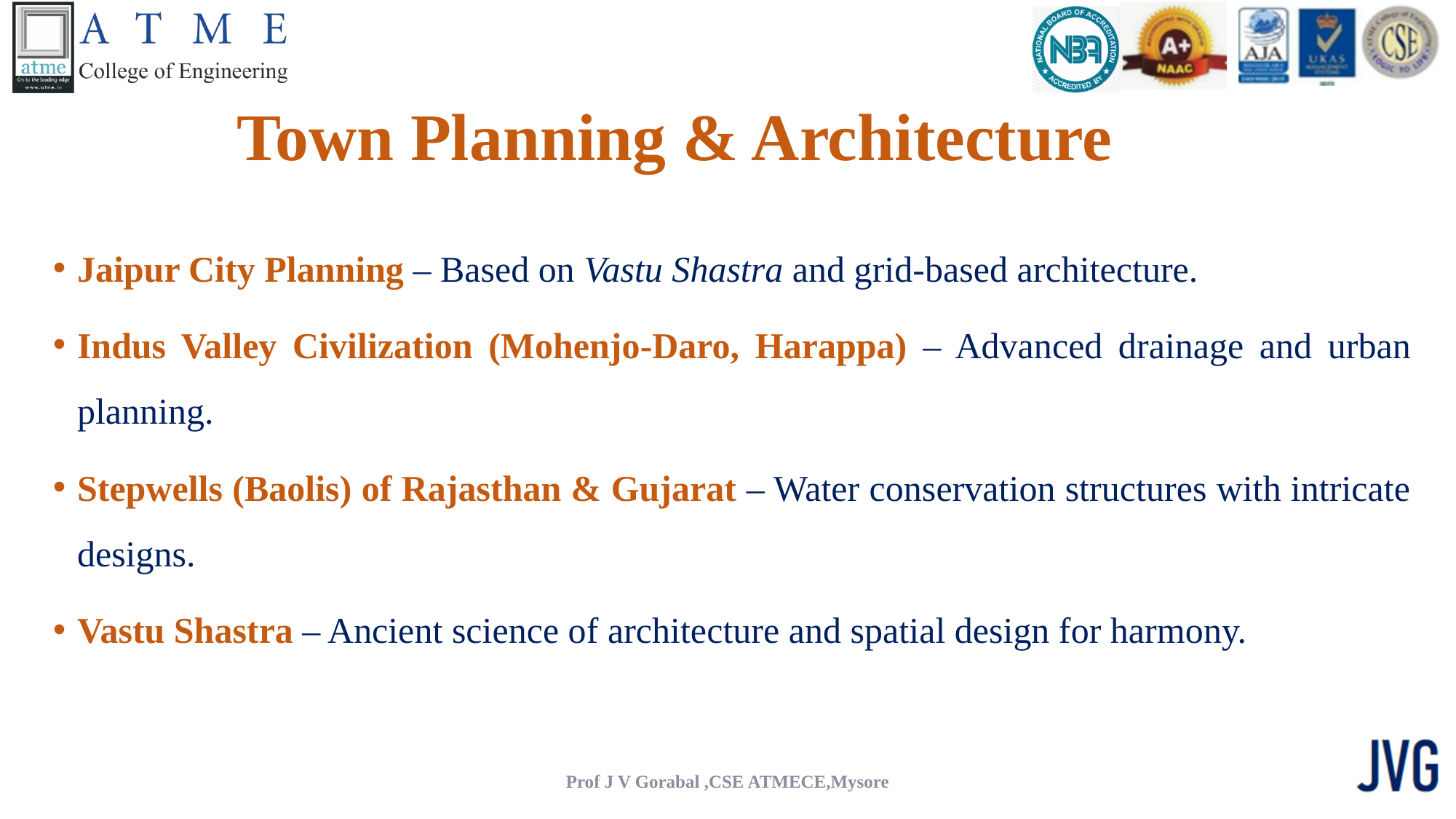

# Town Planning & Architecture
Jaipur City Planning – Based on Vastu Shastra and grid-based architecture.
Indus Valley Civilization (Mohenjo-Daro, Harappa) – Advanced drainage and urban planning.
Stepwells (Baolis) of Rajasthan & Gujarat – Water conservation structures with intricate designs.
Vastu Shastra – Ancient science of architecture and spatial design for harmony.

Prof J V Gorabal ,CSE ATMECE,Mysore